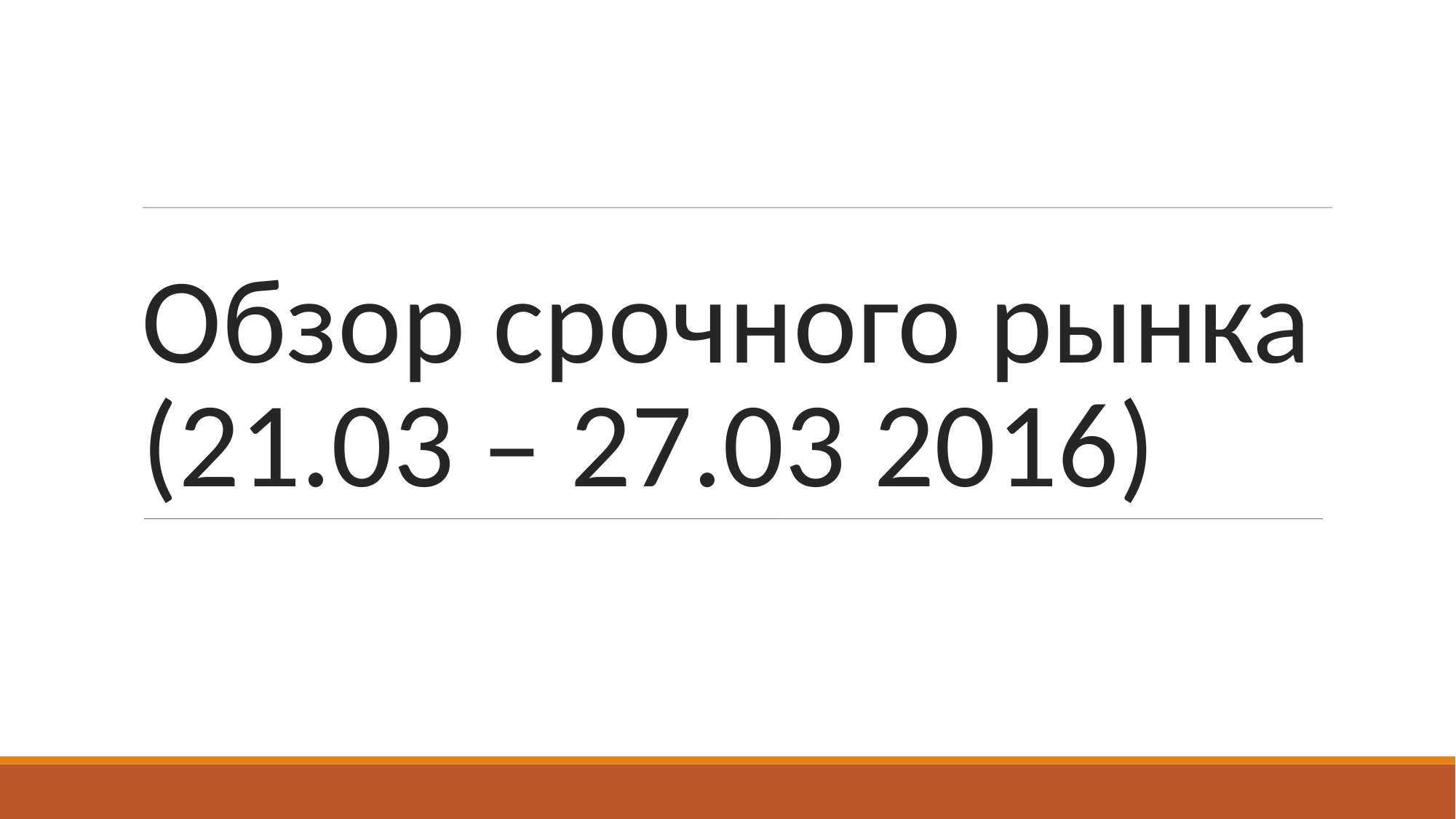

Обзор срочного рынка
(21.03 – 27.03 2016)